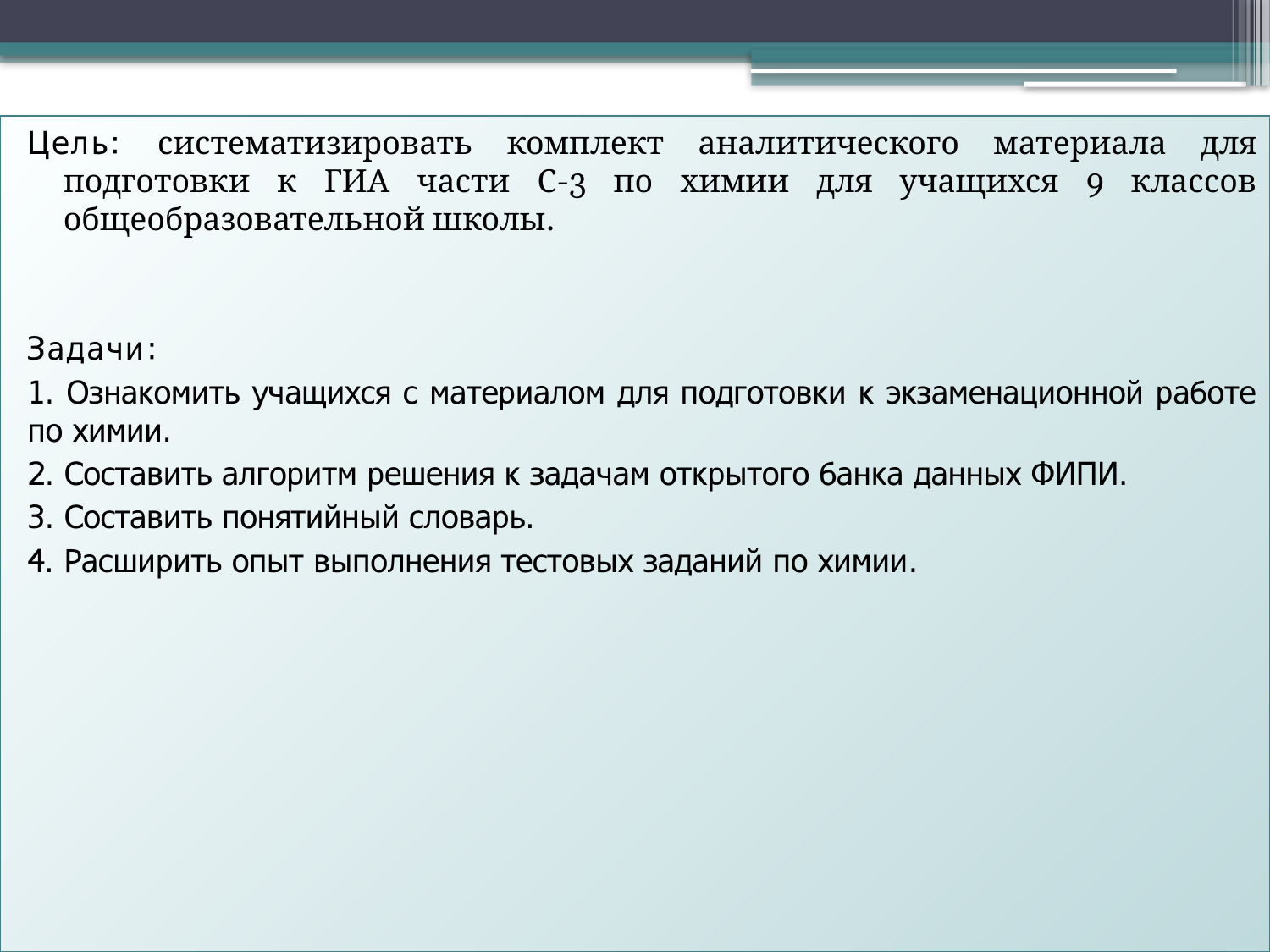

Цель: систематизировать комплект аналитического материала для подготовки к ГИА части С-3 по химии для учащихся 9 классов общеобразовательной школы.

Задачи:
1. Ознакомить учащихся с материалом для подготовки к экзаменационной работе по химии.
2. Составить алгоритм решения к задачам открытого банка данных ФИПИ.
3. Составить понятийный словарь.
4. Расширить опыт выполнения тестовых заданий по химии.